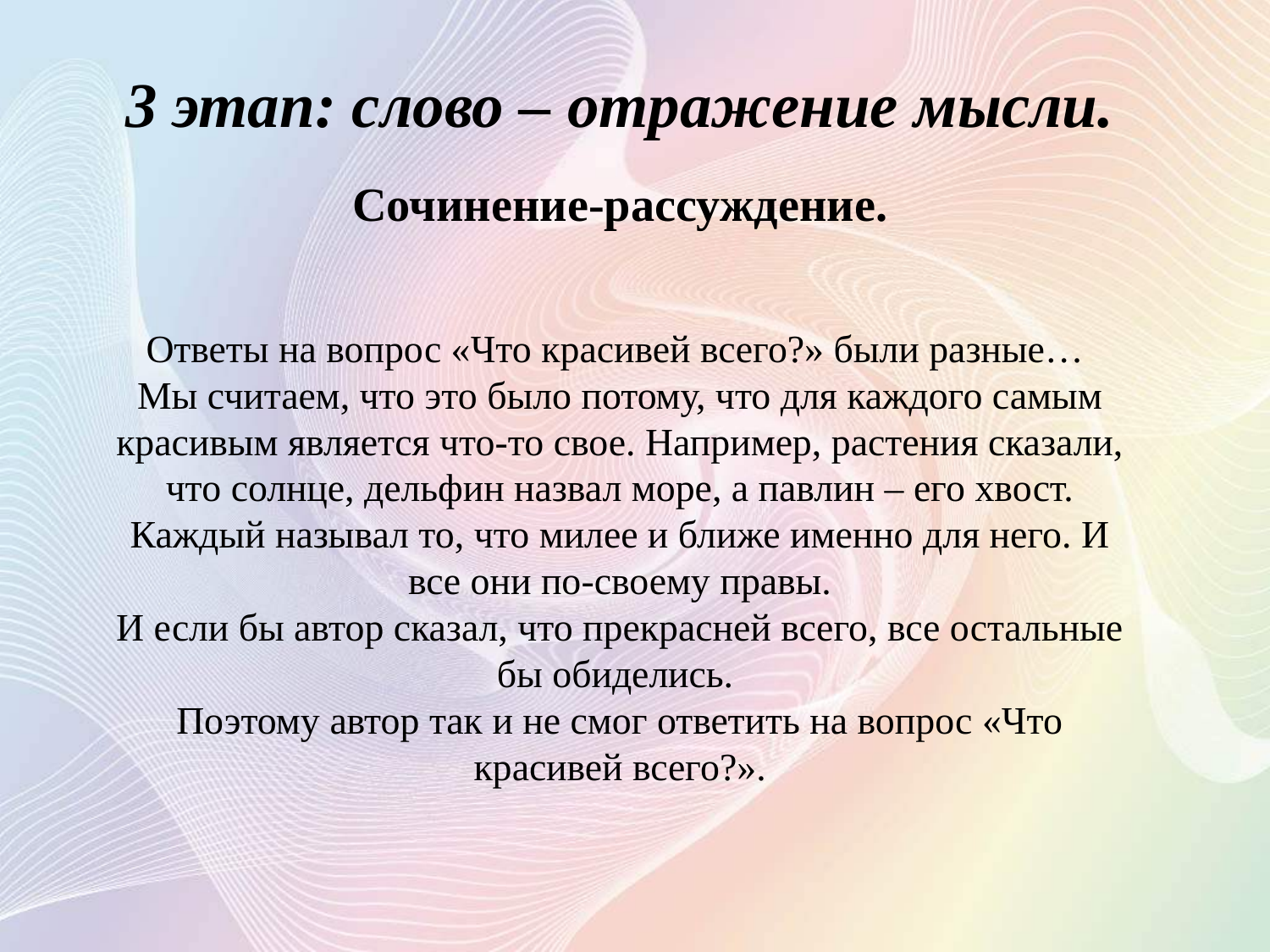

# 3 этап: слово – отражение мысли. Сочинение-рассуждение. Ответы на вопрос «Что красивей всего?» были разные… Мы считаем, что это было потому, что для каждого самым красивым является что-то свое. Например, растения сказали, что солнце, дельфин назвал море, а павлин – его хвост. Каждый называл то, что милее и ближе именно для него. И все они по-своему правы. И если бы автор сказал, что прекрасней всего, все остальные бы обиделись. Поэтому автор так и не смог ответить на вопрос «Что красивей всего?».